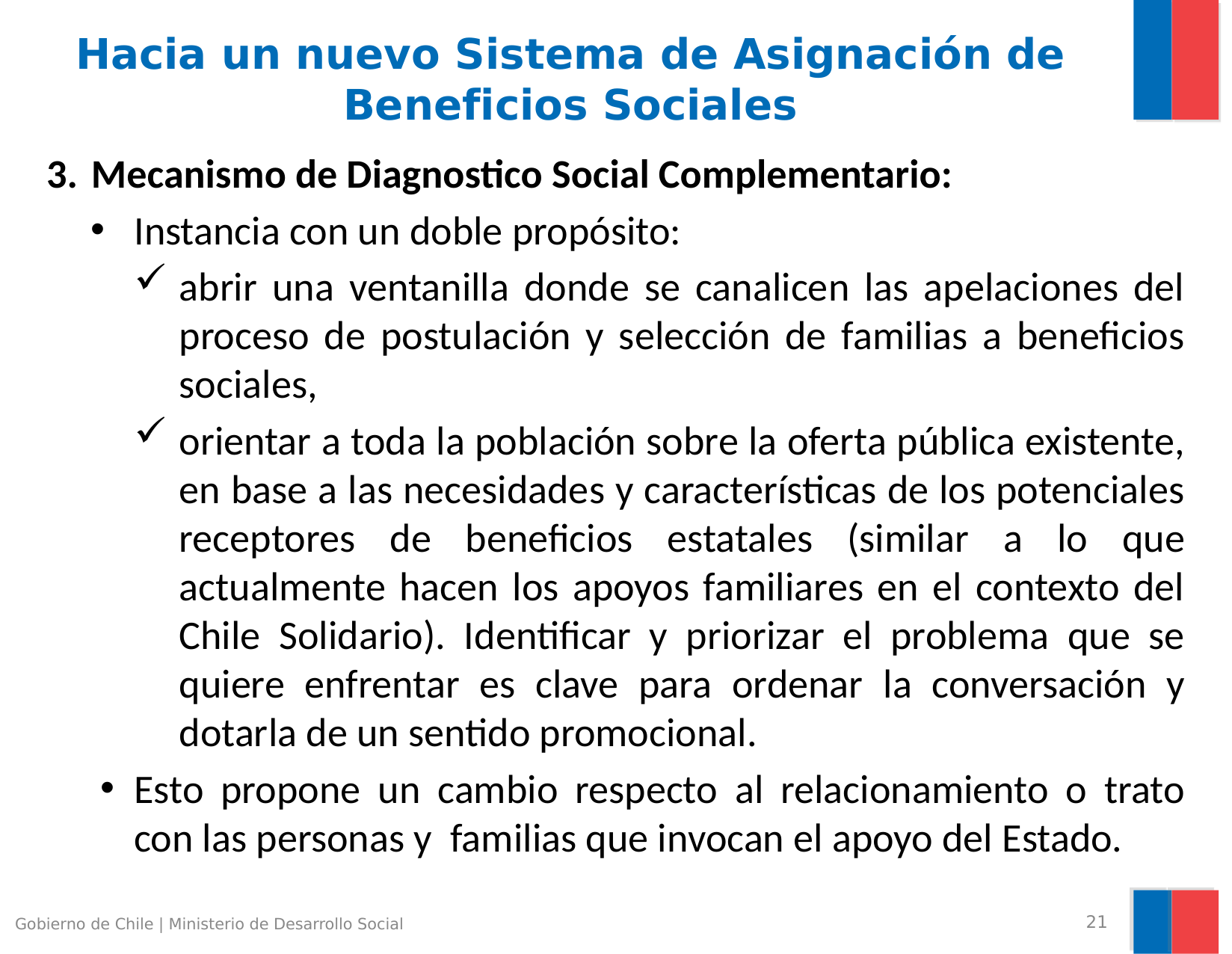

# Hacia un nuevo Sistema de Asignación de Beneficios Sociales
Mecanismo de Diagnostico Social Complementario:
Instancia con un doble propósito:
abrir una ventanilla donde se canalicen las apelaciones del proceso de postulación y selección de familias a beneficios sociales,
orientar a toda la población sobre la oferta pública existente, en base a las necesidades y características de los potenciales receptores de beneficios estatales (similar a lo que actualmente hacen los apoyos familiares en el contexto del Chile Solidario). Identificar y priorizar el problema que se quiere enfrentar es clave para ordenar la conversación y dotarla de un sentido promocional.
Esto propone un cambio respecto al relacionamiento o trato con las personas y  familias que invocan el apoyo del Estado.
Gobierno de Chile | Ministerio de Desarrollo Social
21